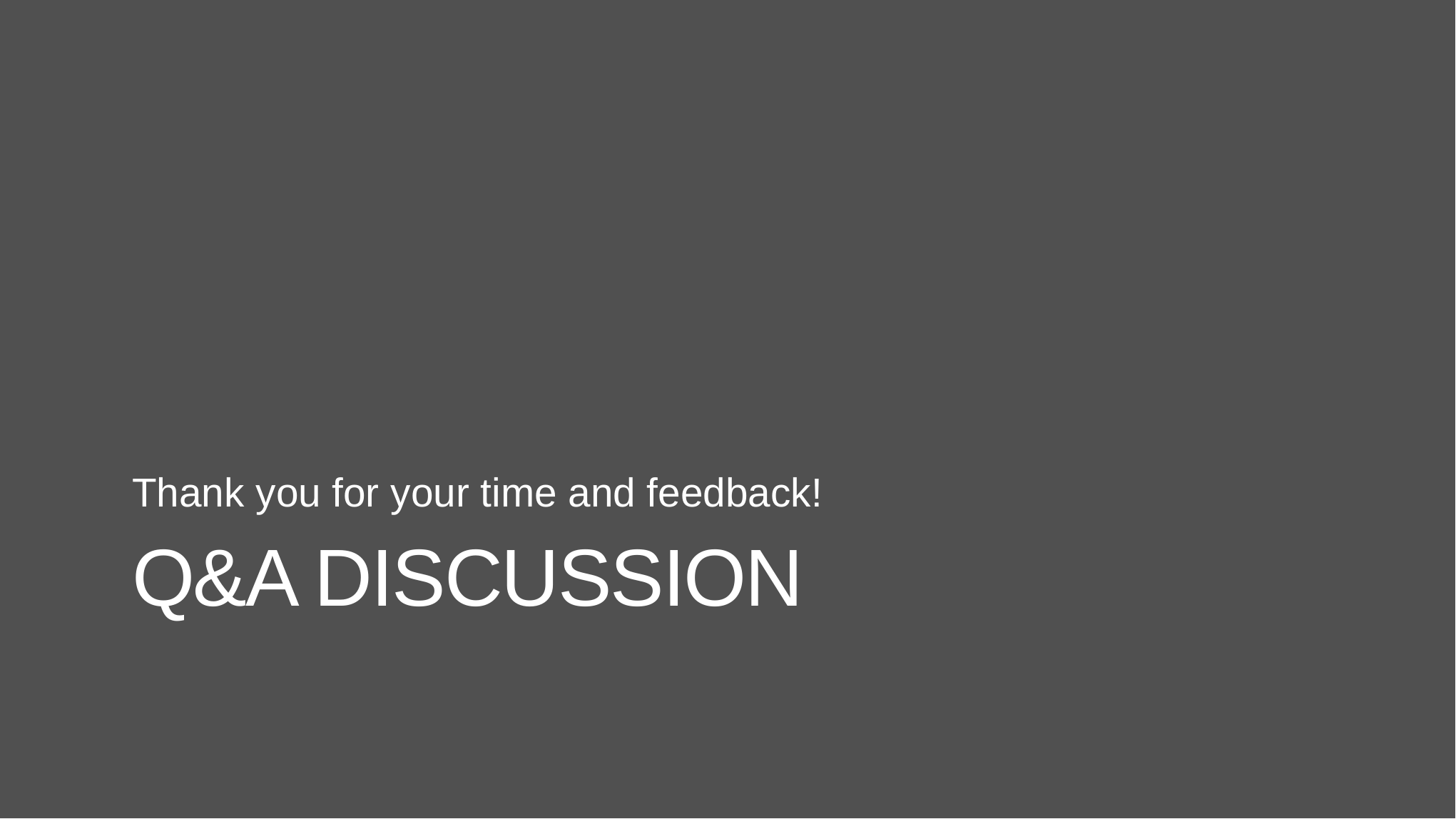

Thank you for your time and feedback!
# Q&A DISCUSSION